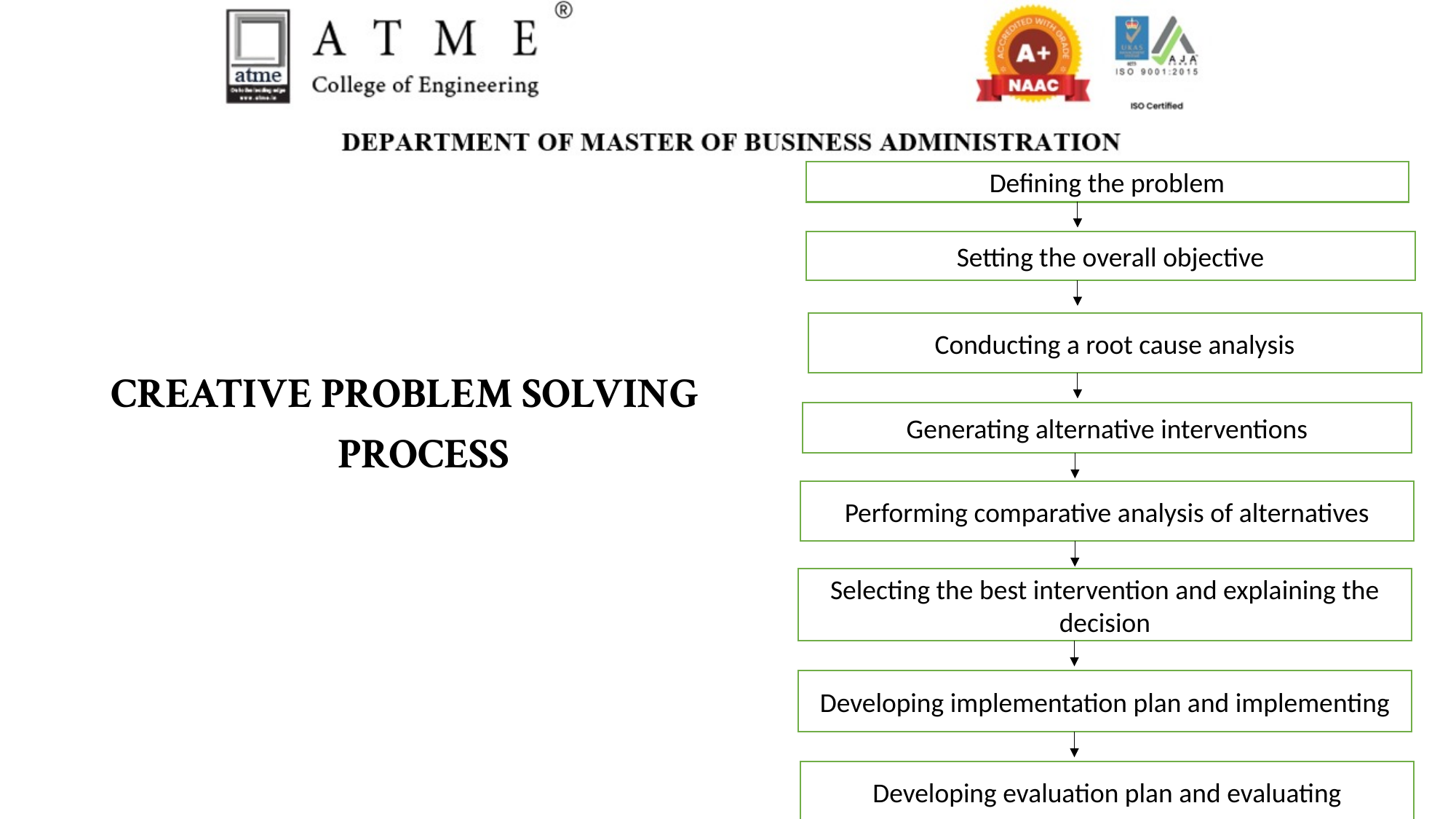

Defining the problem

CREATIVE PROBLEM SOLVING
                          PROCESS

Setting the overall objective
Conducting a root cause analysis
Generating alternative interventions
Performing comparative analysis of alternatives
Selecting the best intervention and explaining the decision
Developing implementation plan and implementing
Developing evaluation plan and evaluating